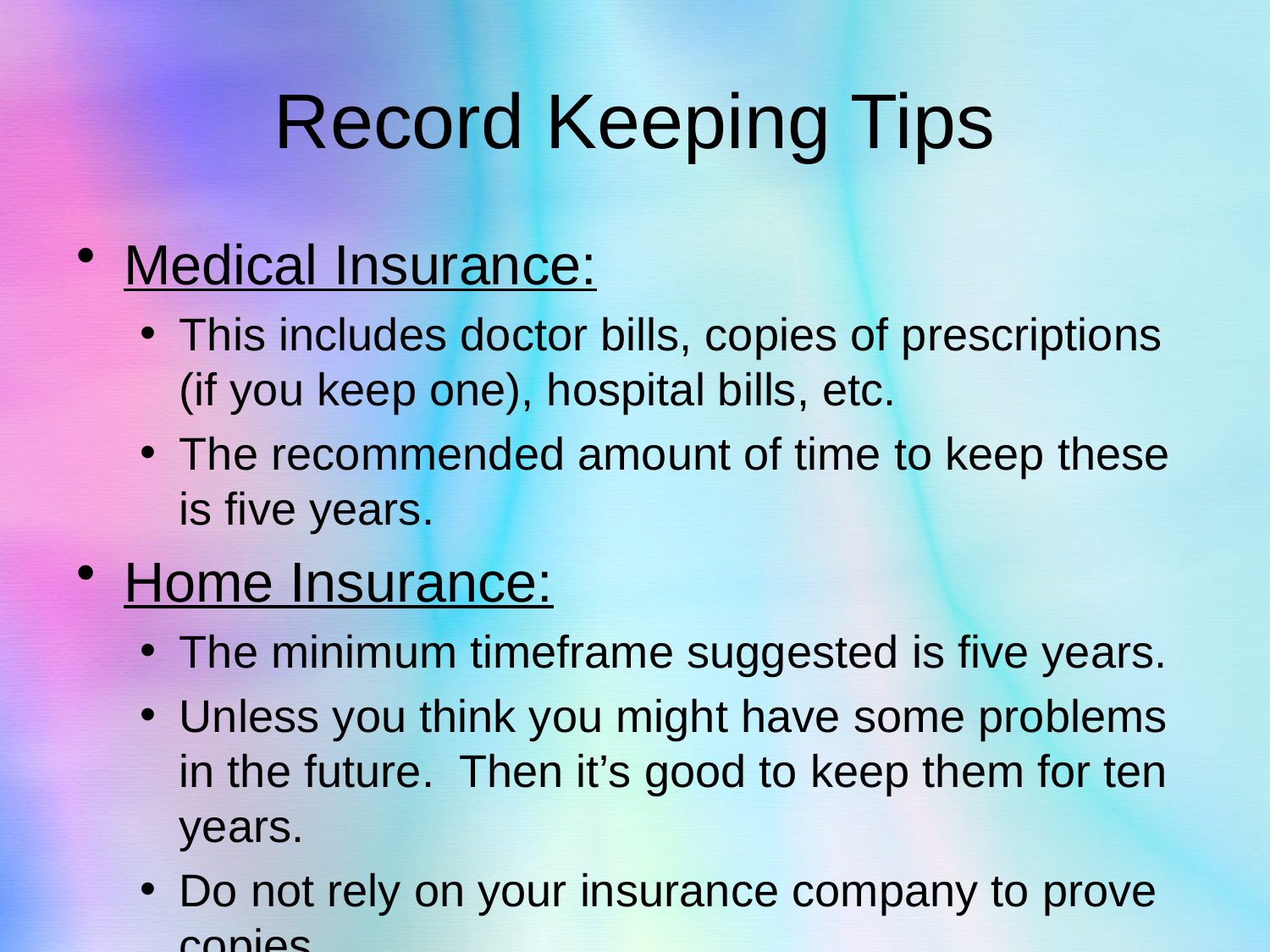

# Record Keeping Tips
Medical Insurance:
This includes doctor bills, copies of prescriptions (if you keep one), hospital bills, etc.
The recommended amount of time to keep these is five years.
Home Insurance:
The minimum timeframe suggested is five years.
Unless you think you might have some problems in the future.  Then it’s good to keep them for ten years.
Do not rely on your insurance company to prove copies.